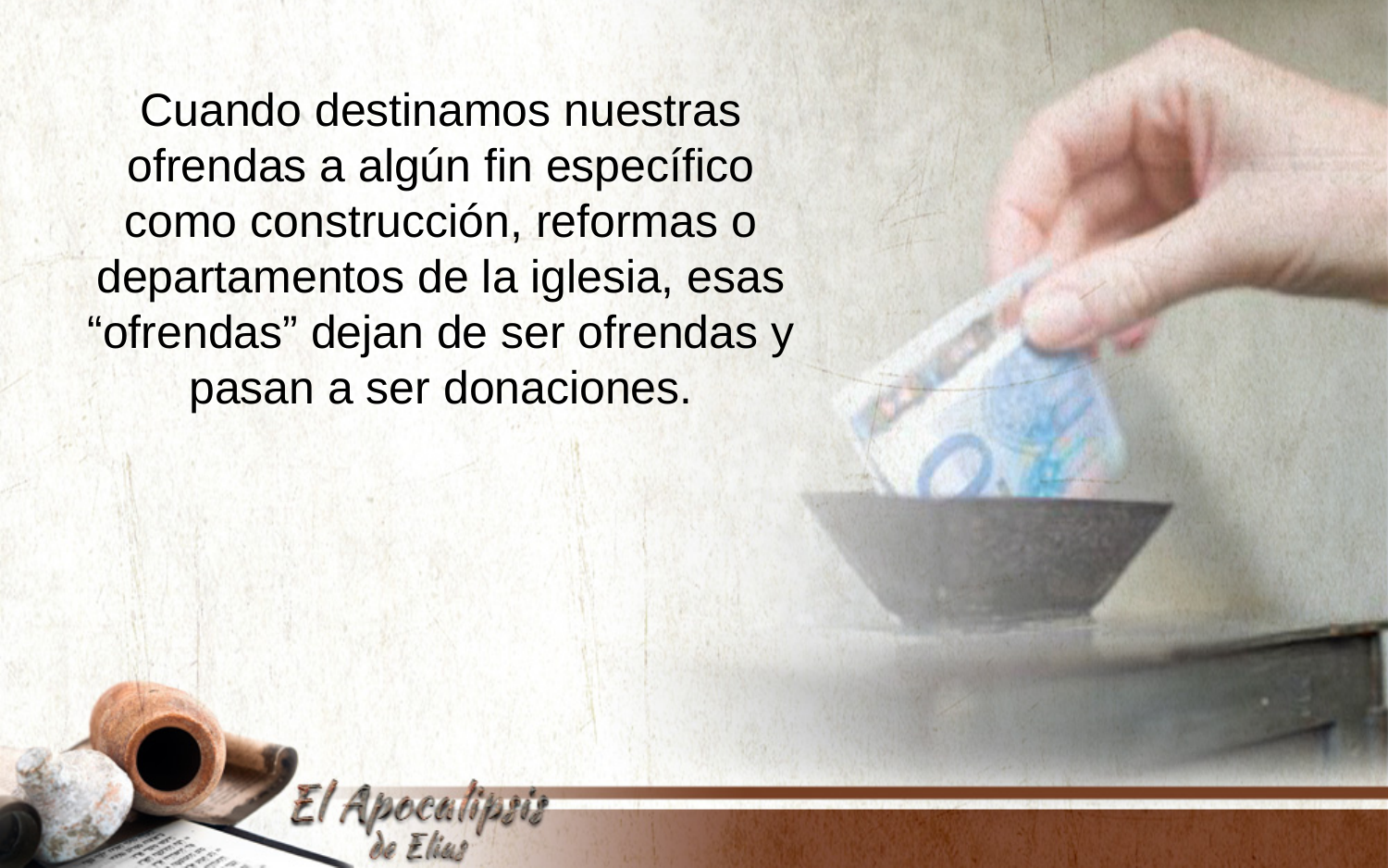

Cuando destinamos nuestras ofrendas a algún fin específico como construcción, reformas o departamentos de la iglesia, esas “ofrendas” dejan de ser ofrendas y pasan a ser donaciones.